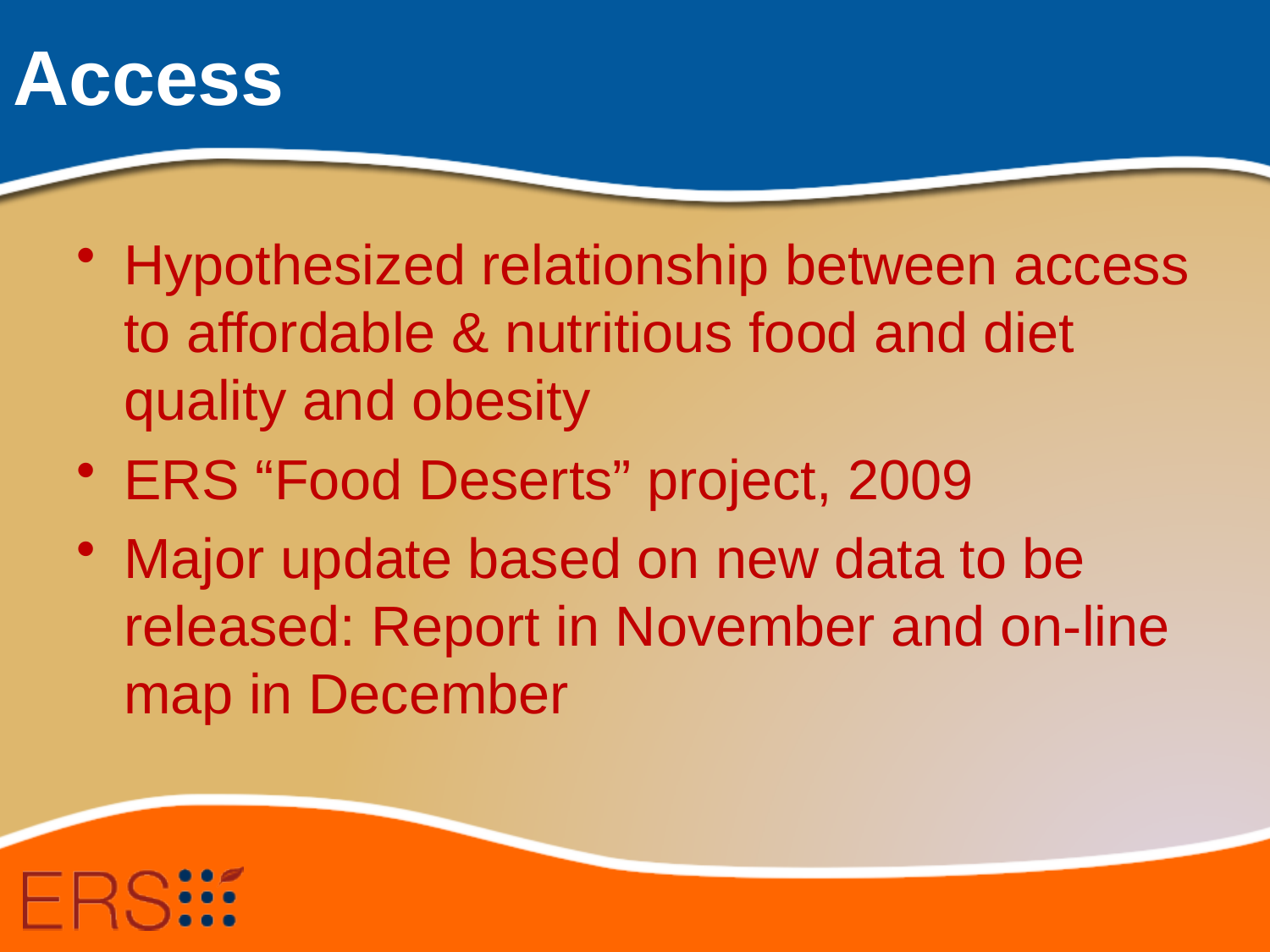

# Access
Hypothesized relationship between access to affordable & nutritious food and diet quality and obesity
ERS “Food Deserts” project, 2009
Major update based on new data to be released: Report in November and on-line map in December